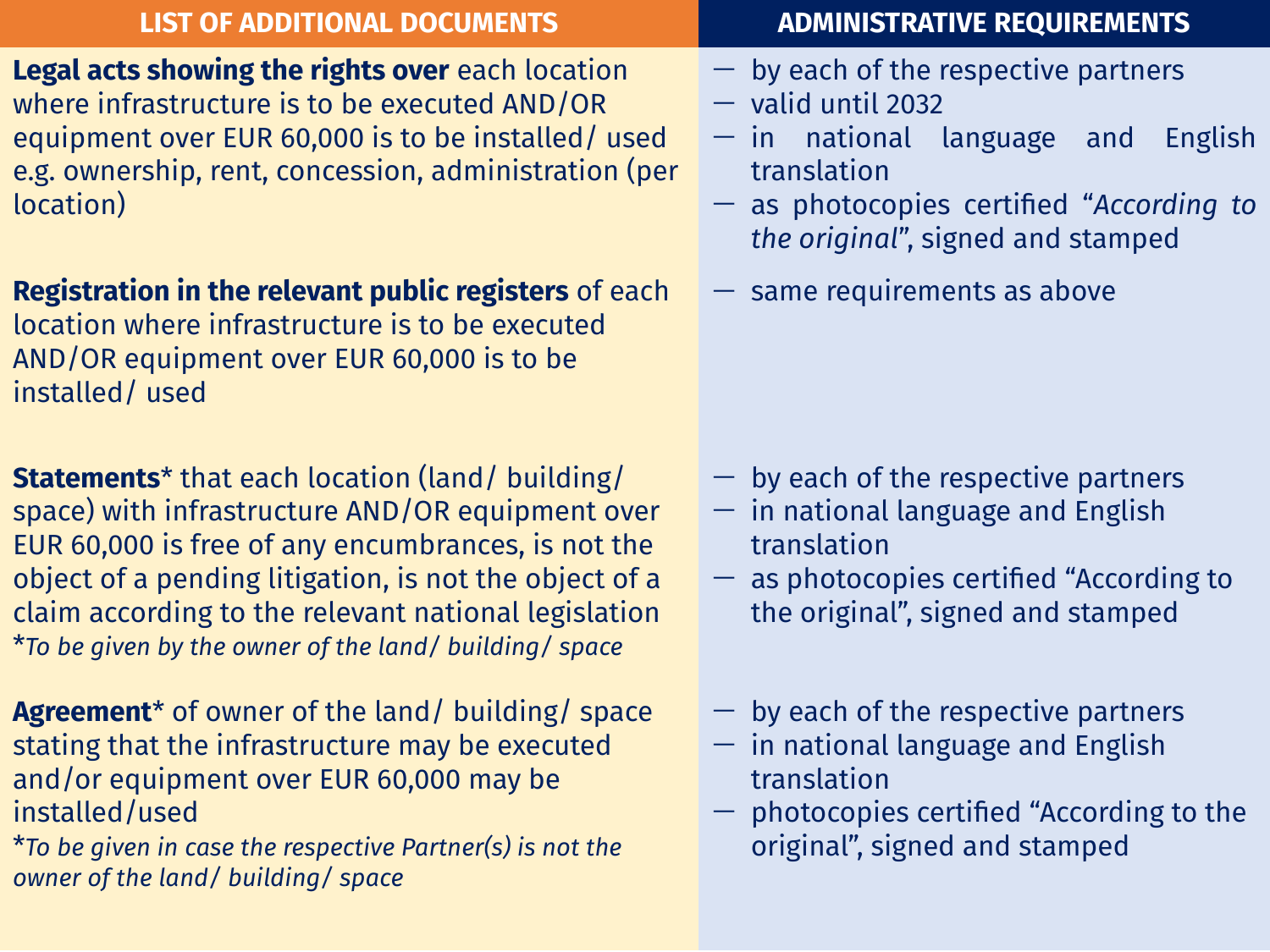

| LIST OF ADDITIONAL DOCUMENTS | ADMINISTRATIVE REQUIREMENTS |
| --- | --- |
| Legal acts showing the rights over each location where infrastructure is to be executed AND/OR equipment over EUR 60,000 is to be installed/ used e.g. ownership, rent, concession, administration (per location) | by each of the respective partners valid until 2032 in national language and English translation as photocopies certified “According to the original”, signed and stamped |
| Registration in the relevant public registers of each location where infrastructure is to be executed AND/OR equipment over EUR 60,000 is to be installed/ used | same requirements as above |
| Statements\* that each location (land/ building/ space) with infrastructure AND/OR equipment over EUR 60,000 is free of any encumbrances, is not the object of a pending litigation, is not the object of a claim according to the relevant national legislation \*To be given by the owner of the land/ building/ space | by each of the respective partners in national language and English translation as photocopies certified “According to the original”, signed and stamped |
| Agreement\* of owner of the land/ building/ space stating that the infrastructure may be executed and/or equipment over EUR 60,000 may be installed/used \*To be given in case the respective Partner(s) is not the owner of the land/ building/ space | by each of the respective partners in national language and English translation photocopies certified “According to the original”, signed and stamped |
6